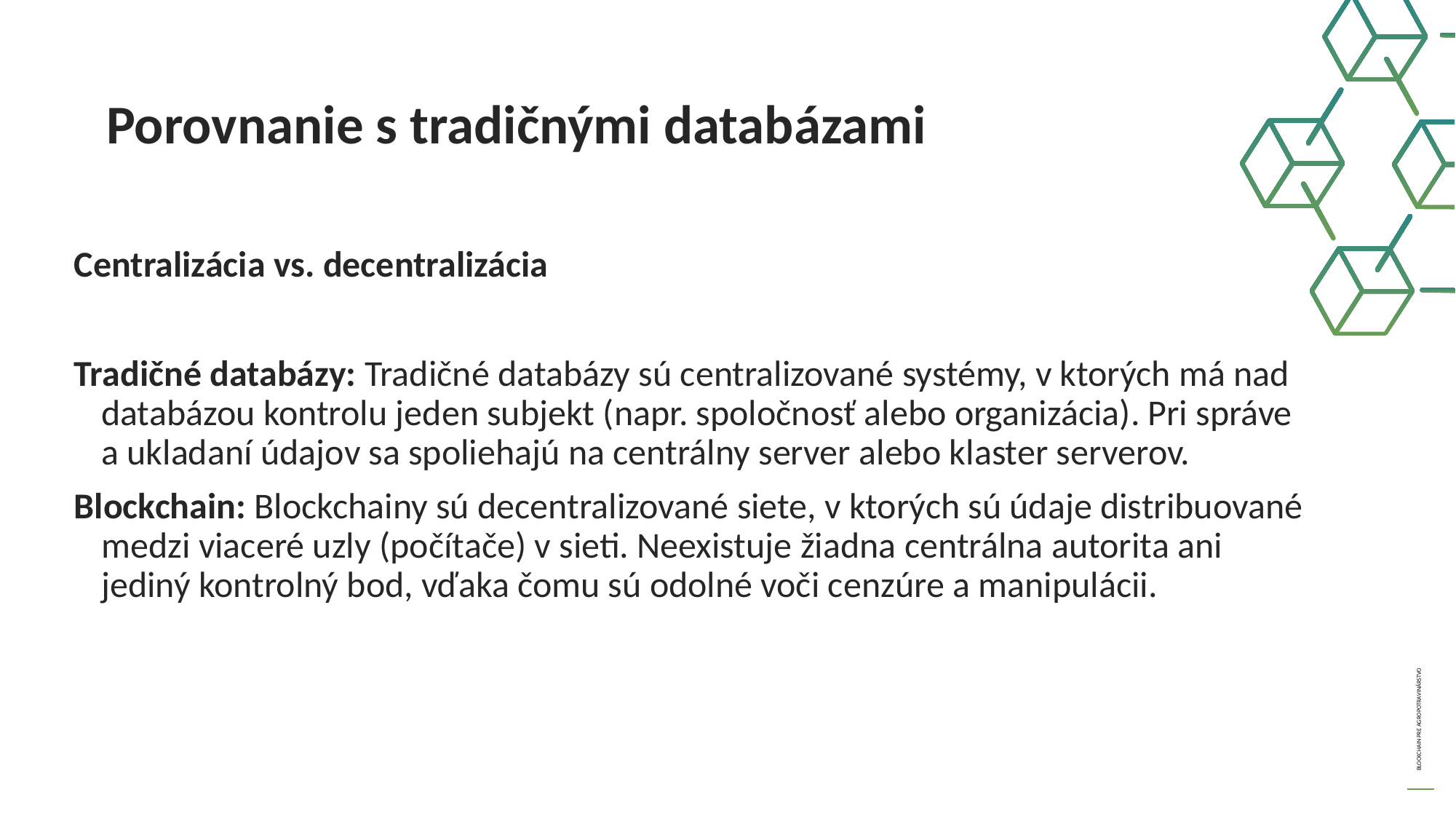

Porovnanie s tradičnými databázami
Centralizácia vs. decentralizácia

Tradičné databázy: Tradičné databázy sú centralizované systémy, v ktorých má nad databázou kontrolu jeden subjekt (napr. spoločnosť alebo organizácia). Pri správe a ukladaní údajov sa spoliehajú na centrálny server alebo klaster serverov.
Blockchain: Blockchainy sú decentralizované siete, v ktorých sú údaje distribuované medzi viaceré uzly (počítače) v sieti. Neexistuje žiadna centrálna autorita ani jediný kontrolný bod, vďaka čomu sú odolné voči cenzúre a manipulácii.